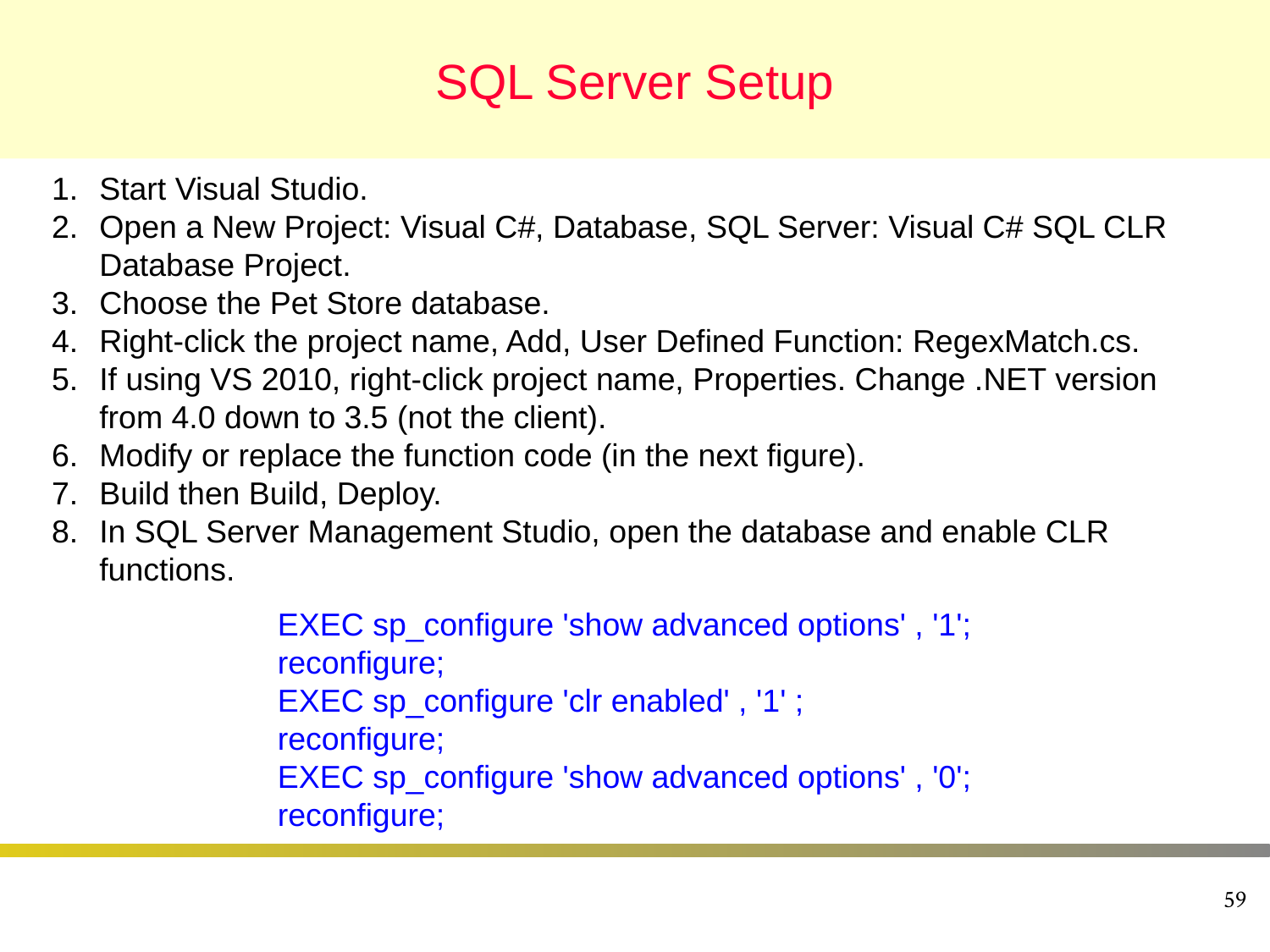

# SQL Server Setup
Start Visual Studio.
Open a New Project: Visual C#, Database, SQL Server: Visual C# SQL CLR Database Project.
Choose the Pet Store database.
Right-click the project name, Add, User Defined Function: RegexMatch.cs.
If using VS 2010, right-click project name, Properties. Change .NET version from 4.0 down to 3.5 (not the client).
Modify or replace the function code (in the next figure).
Build then Build, Deploy.
In SQL Server Management Studio, open the database and enable CLR functions.
EXEC sp_configure 'show advanced options' , '1';
reconfigure;
EXEC sp_configure 'clr enabled' , '1' ;
reconfigure;
EXEC sp_configure 'show advanced options' , '0';
reconfigure;
59